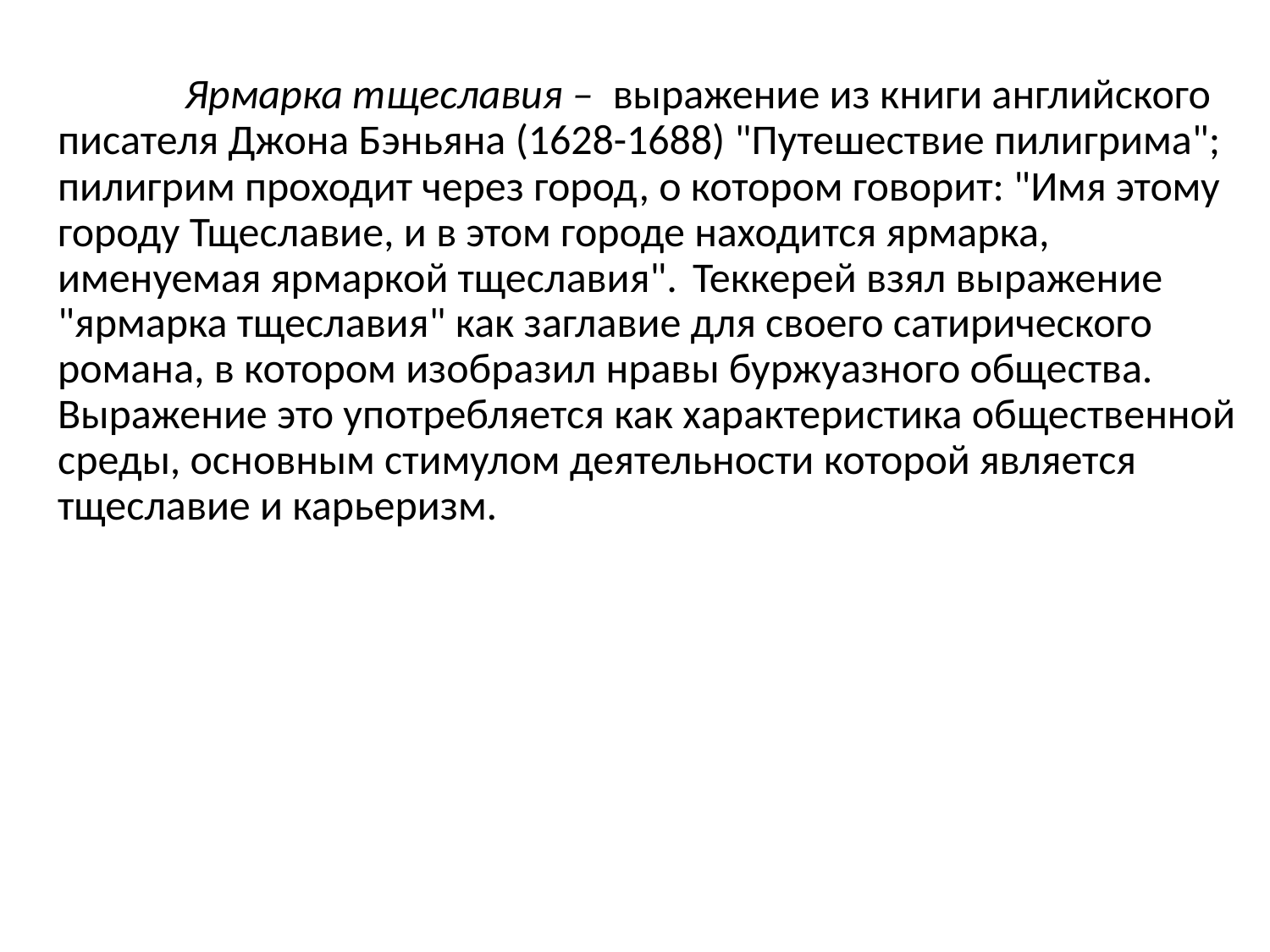

# Ярмарка тщеславия –  выражение из книги английского писателя Джона Бэньяна (1628-1688) "Путешествие пилигрима"; пилигрим проходит через город, о котором говорит: "Имя этому городу Тщеславие, и в этом городе находится ярмарка, именуемая ярмаркой тщеславия". 	Теккерей взял выражение "ярмарка тщеславия" как заглавие для своего сатирического романа, в котором изобразил нравы буржуазного общества. Выражение это употребляется как характеристика общественной среды, основным стимулом деятельности которой является тщеславие и карьеризм.